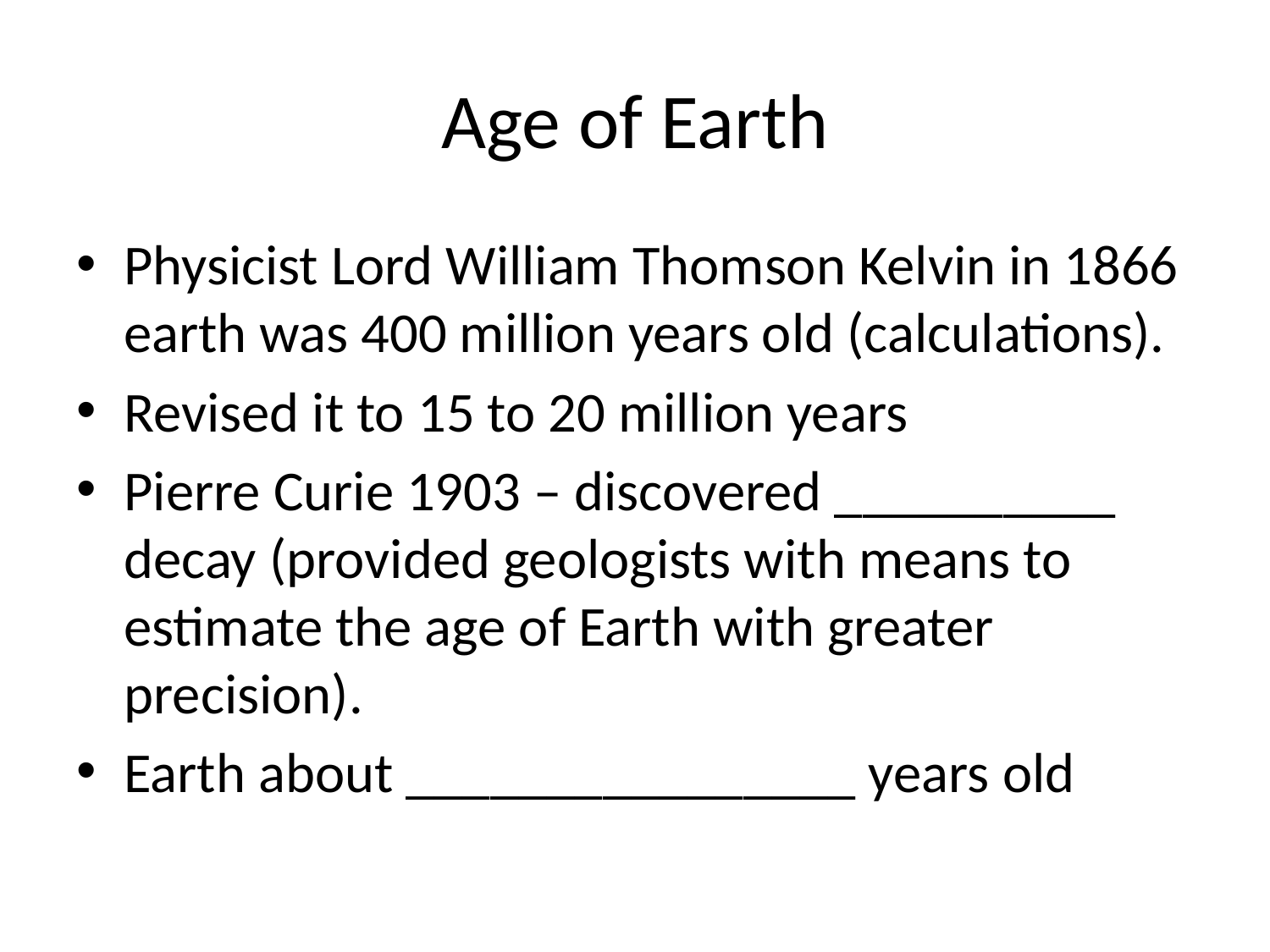

# Age of Earth
Physicist Lord William Thomson Kelvin in 1866 earth was 400 million years old (calculations).
Revised it to 15 to 20 million years
Pierre Curie 1903 – discovered __________ decay (provided geologists with means to estimate the age of Earth with greater precision).
Earth about ________________ years old